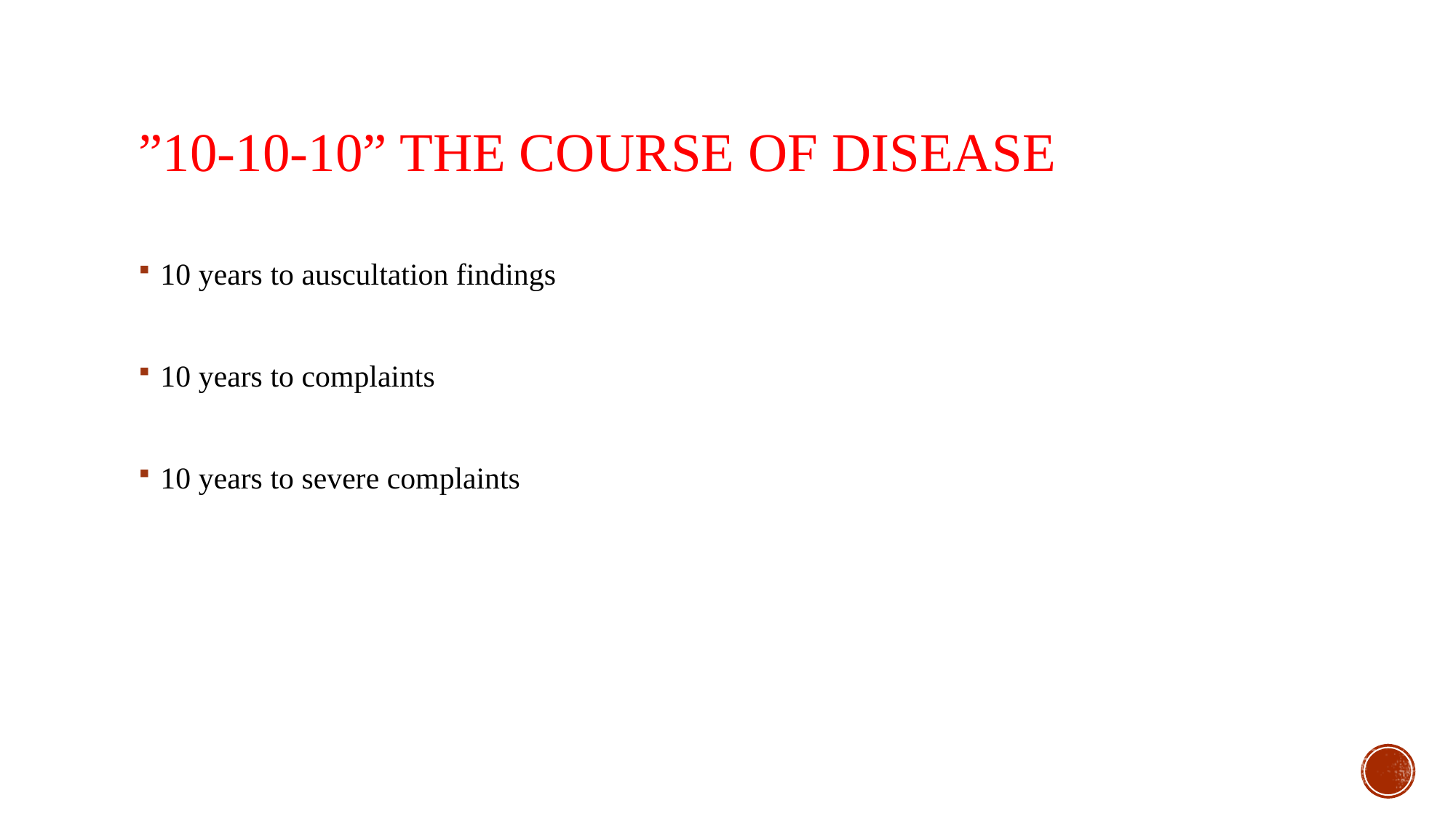

# ”10-10-10” the course of disease
10 years to auscultation findings

10 years to complaints

10 years to severe complaints